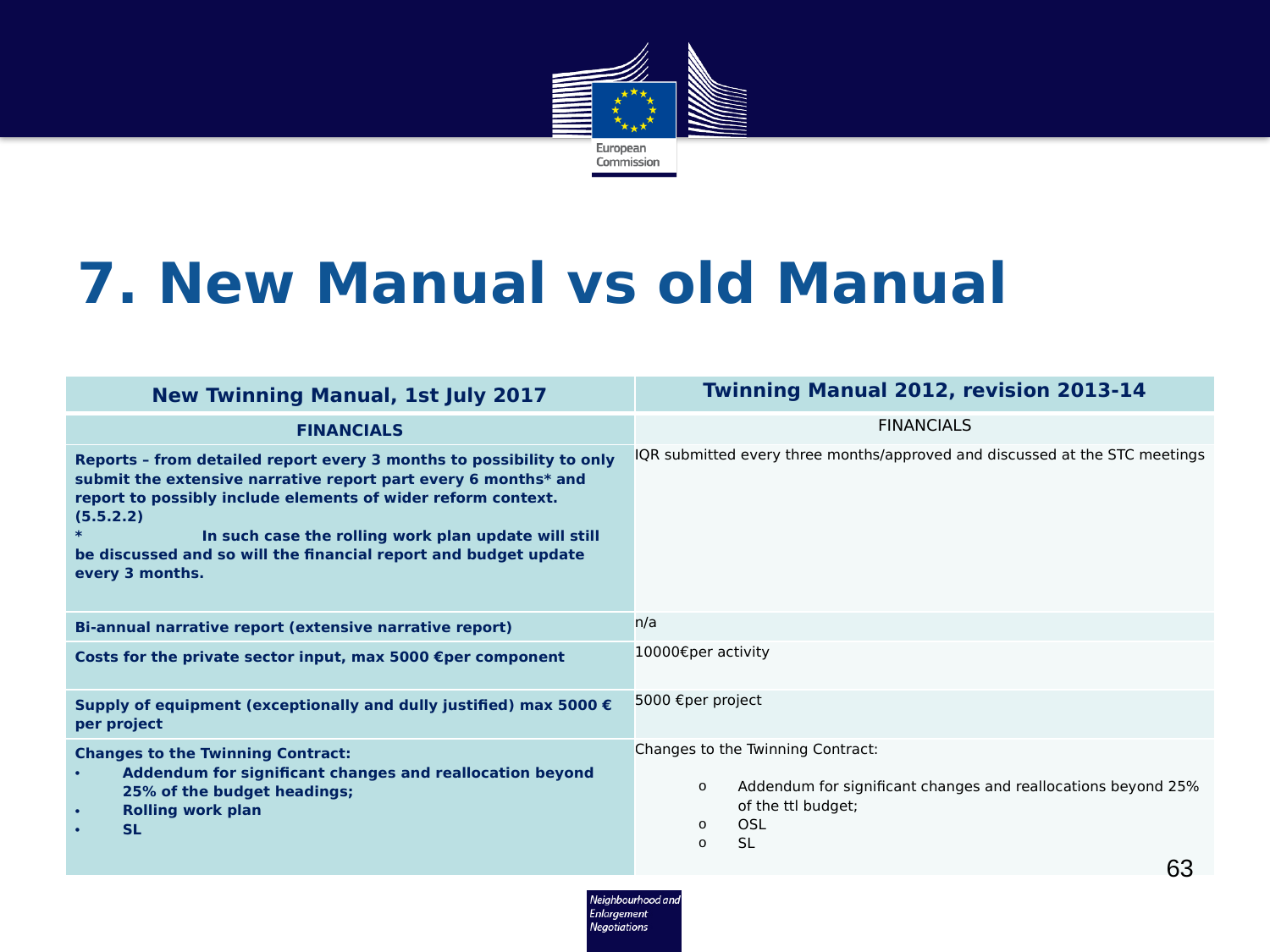

# 7. New Manual vs old Manual
| New Twinning Manual, 1st July 2017 | Twinning Manual 2012, revision 2013-14 |
| --- | --- |
| FINANCIALS | FINANCIALS |
| Reports – from detailed report every 3 months to possibility to only submit the extensive narrative report part every 6 months\* and report to possibly include elements of wider reform context. (5.5.2.2) \* In such case the rolling work plan update will still be discussed and so will the financial report and budget update every 3 months. | IQR submitted every three months/approved and discussed at the STC meetings |
| Bi-annual narrative report (extensive narrative report) | n/a |
| Costs for the private sector input, max 5000 €per component | 10000€per activity |
| Supply of equipment (exceptionally and dully justified) max 5000 € per project | 5000 €per project |
| Changes to the Twinning Contract: Addendum for significant changes and reallocation beyond 25% of the budget headings; Rolling work plan SL | Changes to the Twinning Contract:   Addendum for significant changes and reallocations beyond 25% of the ttl budget; OSL SL |
63